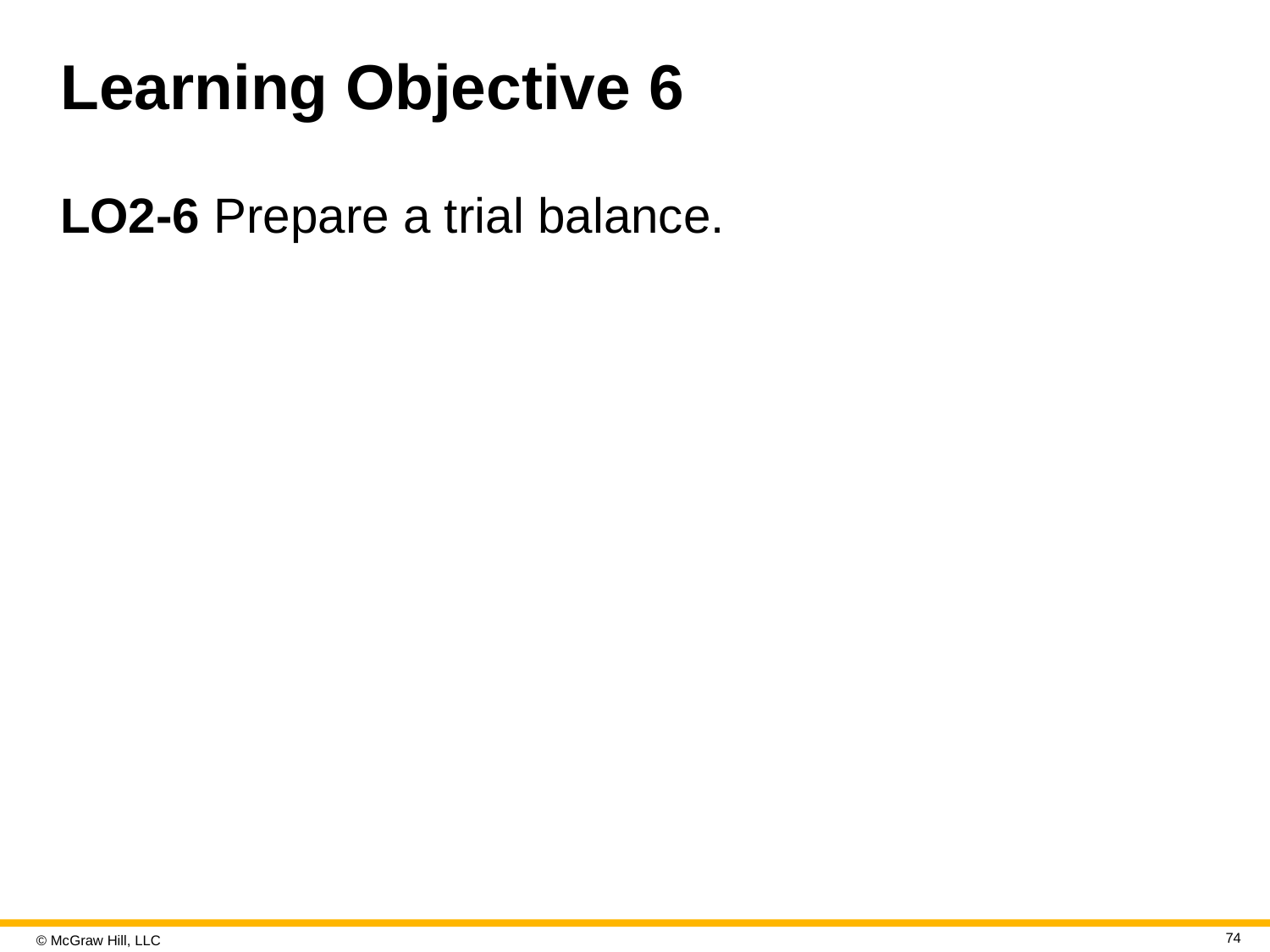

# Learning Objective 6
LO2-6 Prepare a trial balance.
74